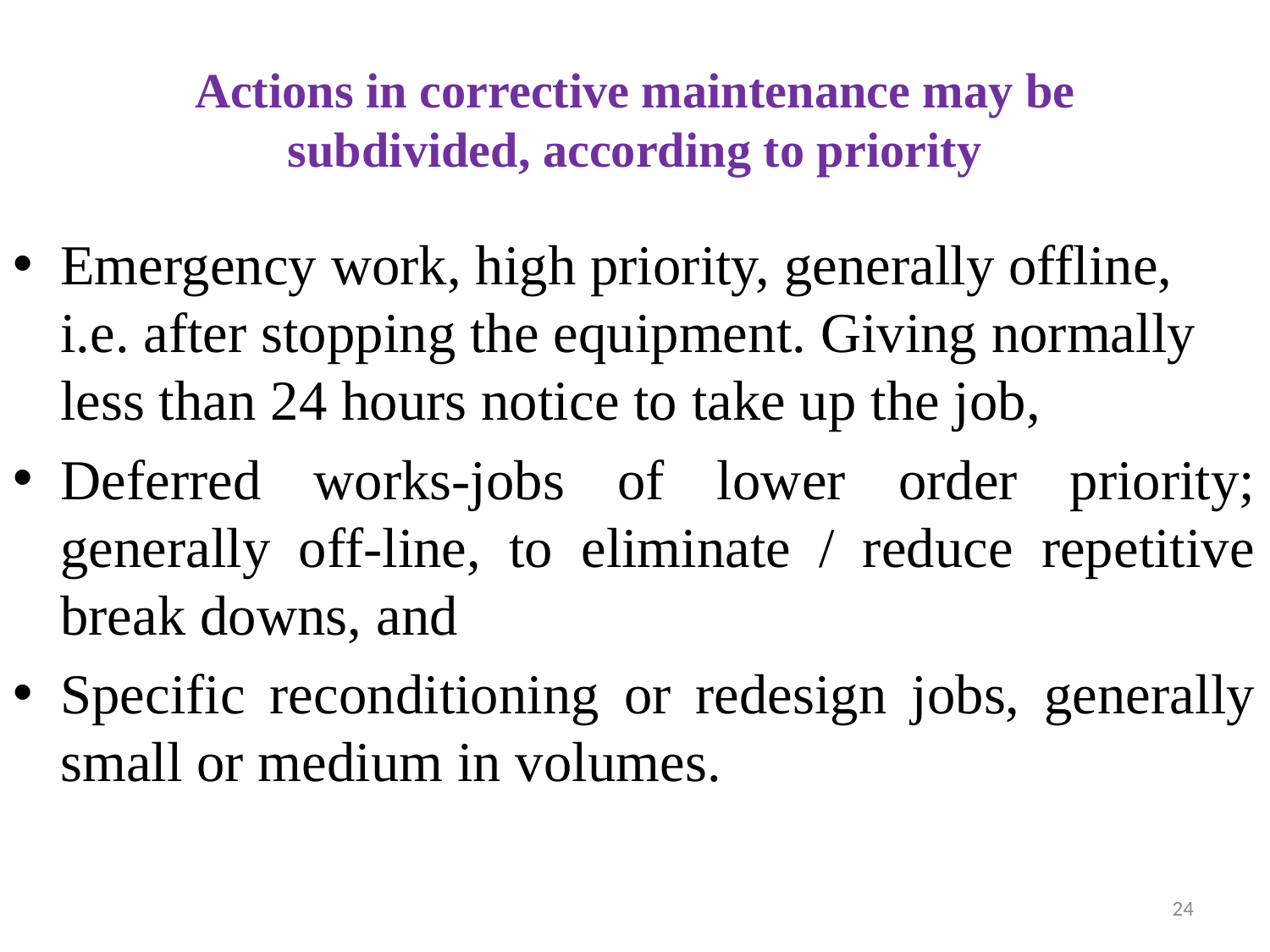

# Actions in corrective maintenance may be subdivided, according to priority
Emergency work, high priority, generally offline, i.e. after stopping the equipment. Giving normally less than 24 hours notice to take up the job,
Deferred works-jobs of lower order priority; generally off-line, to eliminate / reduce repetitive break downs, and
Specific reconditioning or redesign jobs, generally small or medium in volumes.

24